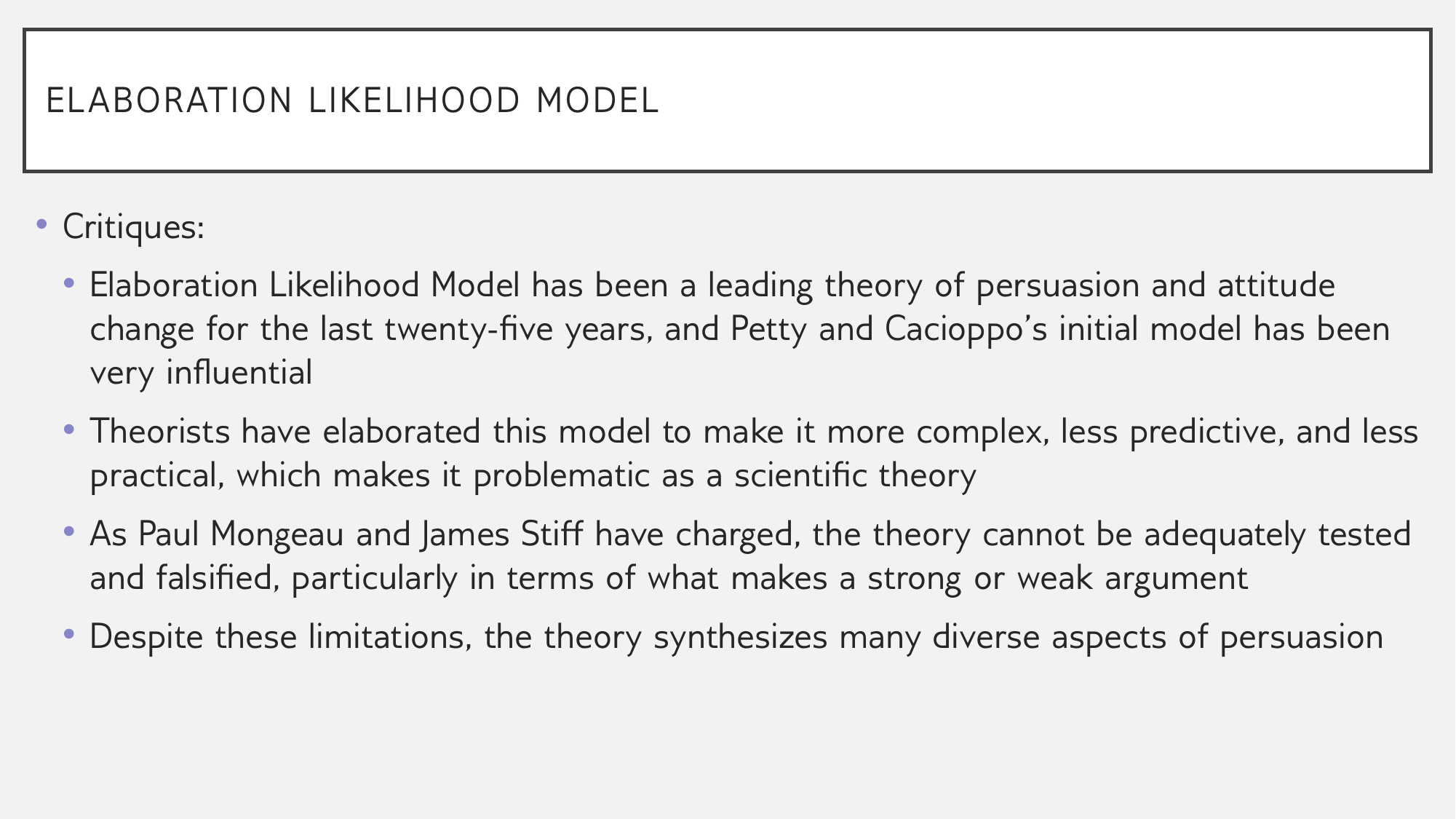

# Elaboration Likelihood Model
Critiques:
Elaboration Likelihood Model has been a leading theory of persuasion and attitude change for the last twenty-five years, and Petty and Cacioppo’s initial model has been very influential
Theorists have elaborated this model to make it more complex, less predictive, and less practical, which makes it problematic as a scientific theory
As Paul Mongeau and James Stiff have charged, the theory cannot be adequately tested and falsified, particularly in terms of what makes a strong or weak argument
Despite these limitations, the theory synthesizes many diverse aspects of persuasion